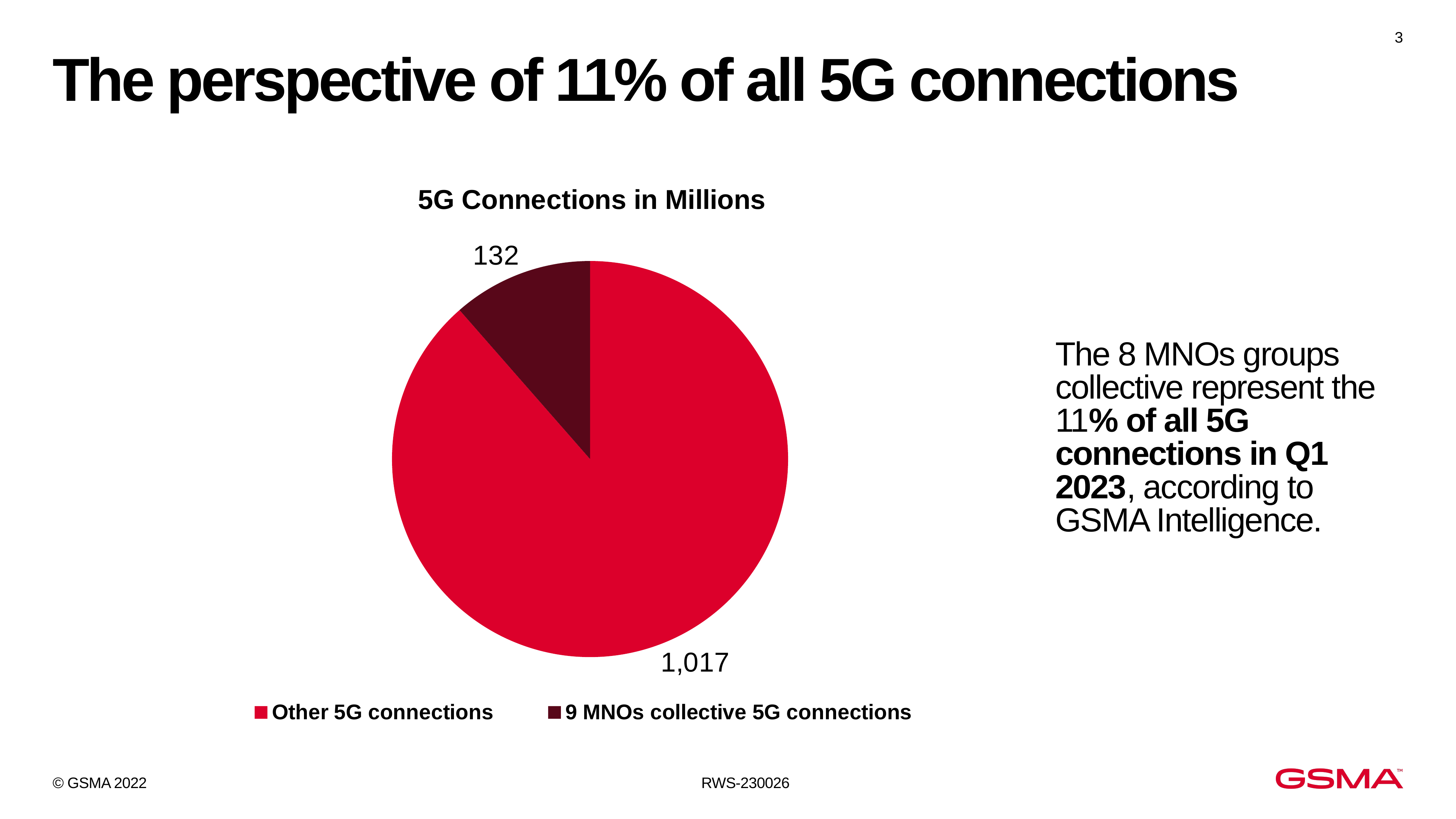

3
# The perspective of 11% of all 5G connections
The 8 MNOs groups collective represent the 11% of all 5G connections in Q1 2023, according to GSMA Intelligence.

### Chart: 5G Connections in Millions

| Category | 5G connections in Millions |
|---|---|
| Other 5G connections | 1017.0 |
| 9 MNOs collective 5G connections | 131.5 |
© GSMA 2022